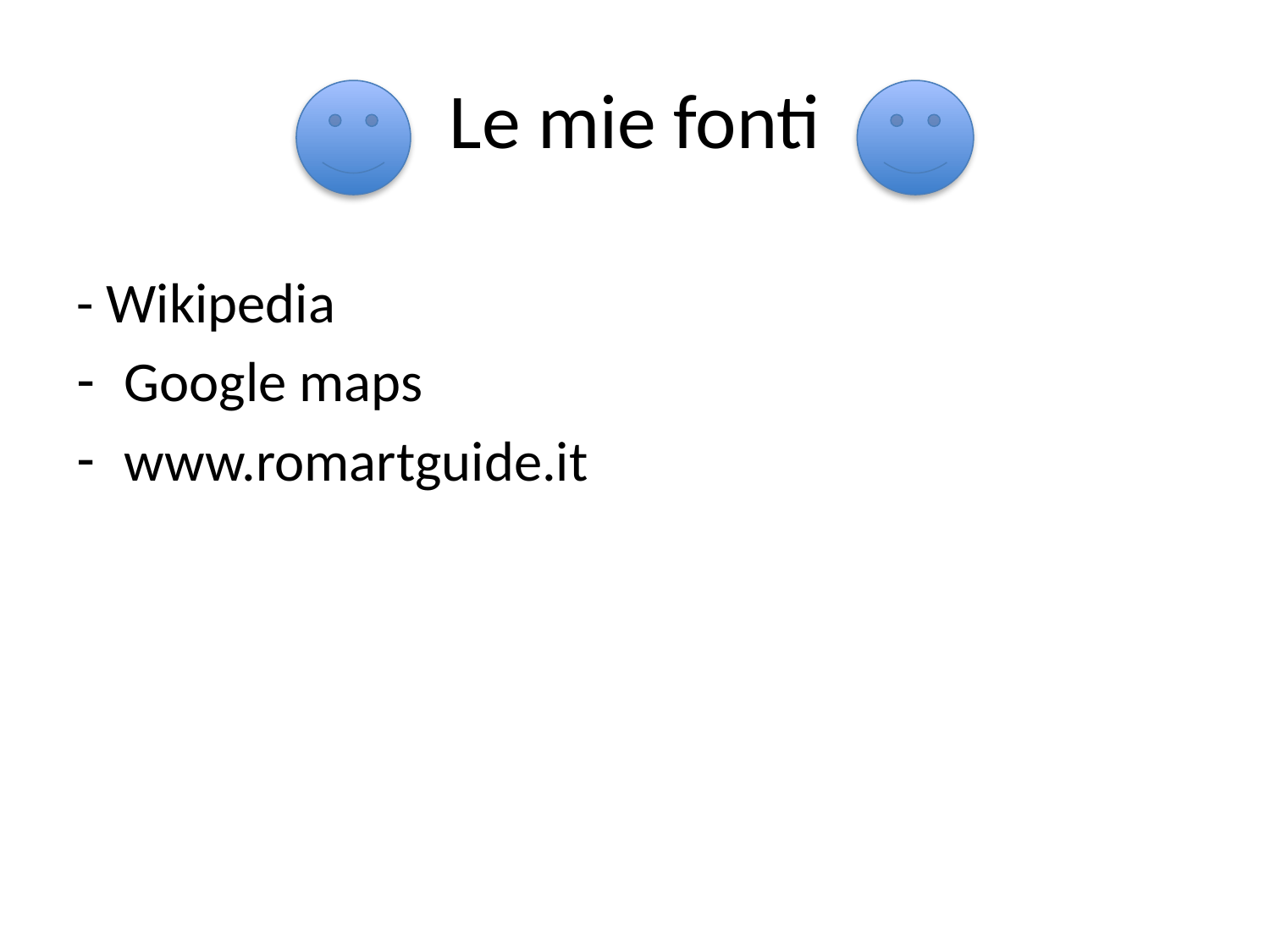

# Le mie fonti

- Wikipedia
Google maps
www.romartguide.it